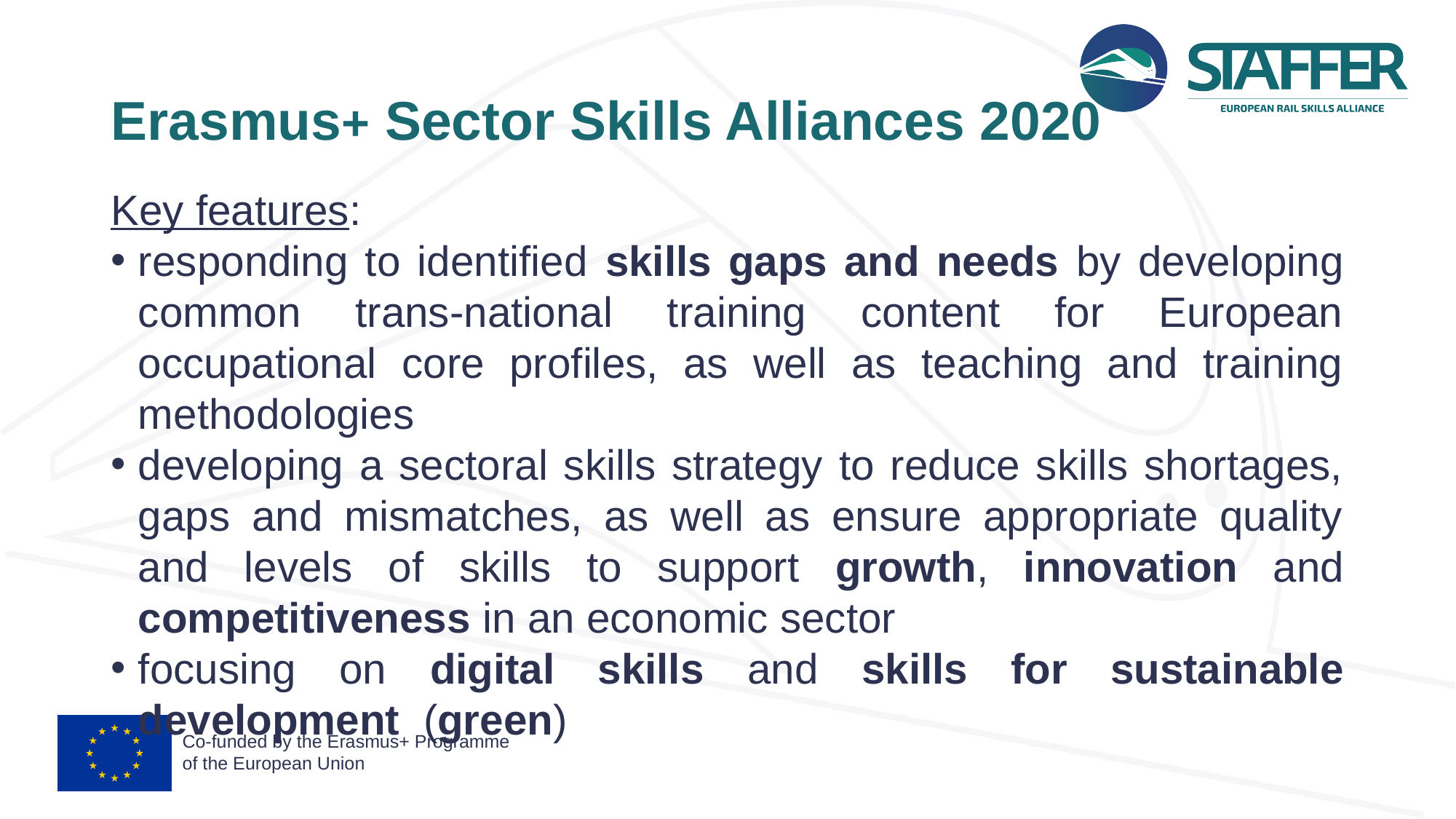

# Erasmus+ Sector Skills Alliances 2020
Key features:
responding to identified skills gaps and needs by developing common trans-national training content for European occupational core profiles, as well as teaching and training methodologies
developing a sectoral skills strategy to reduce skills shortages, gaps and mismatches, as well as ensure appropriate quality and levels of skills to support growth, innovation and competitiveness in an economic sector
focusing on digital skills and skills for sustainable development  (green)